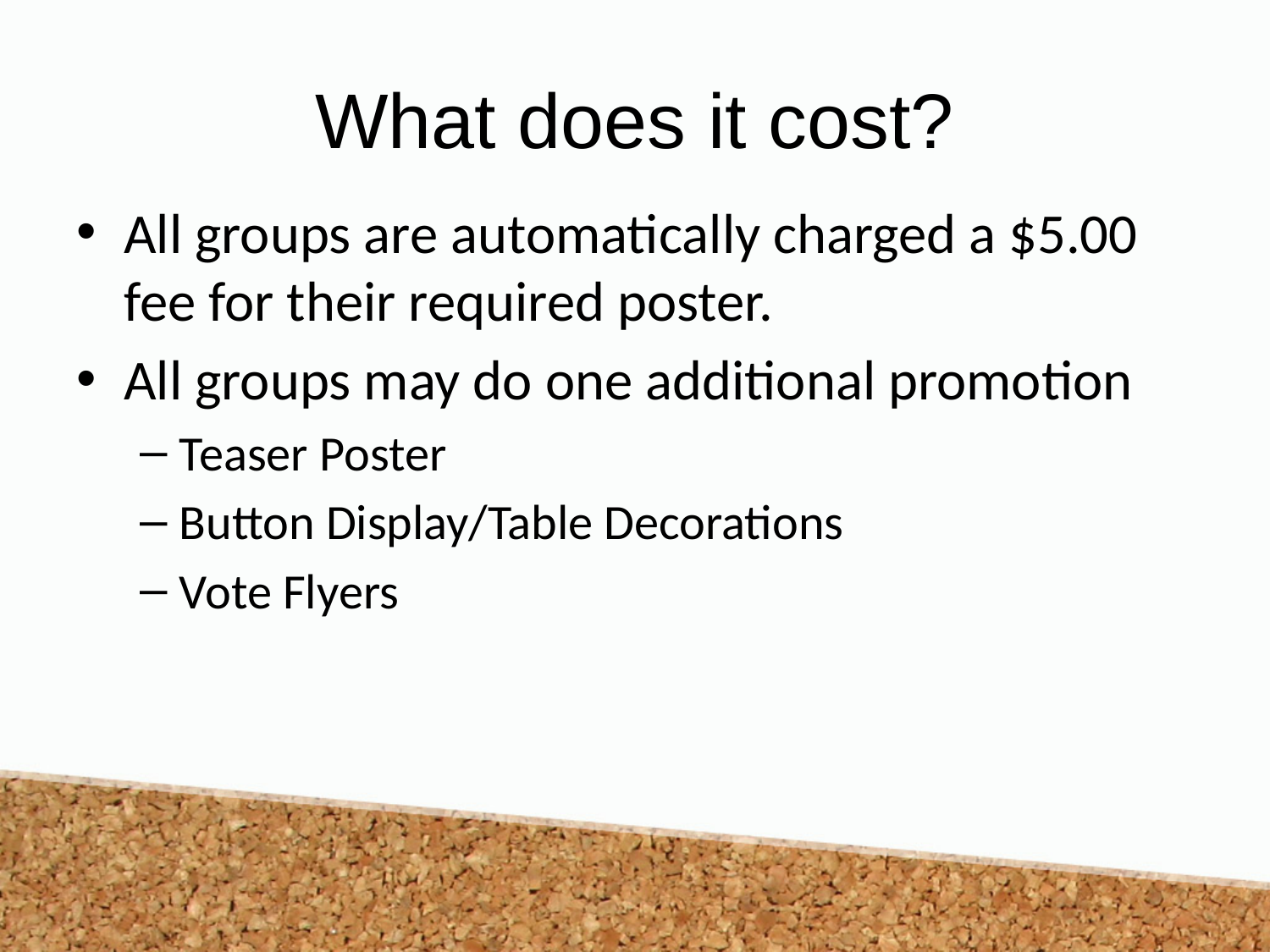

# What does it cost?
All groups are automatically charged a $5.00 fee for their required poster.
All groups may do one additional promotion
Teaser Poster
Button Display/Table Decorations
Vote Flyers